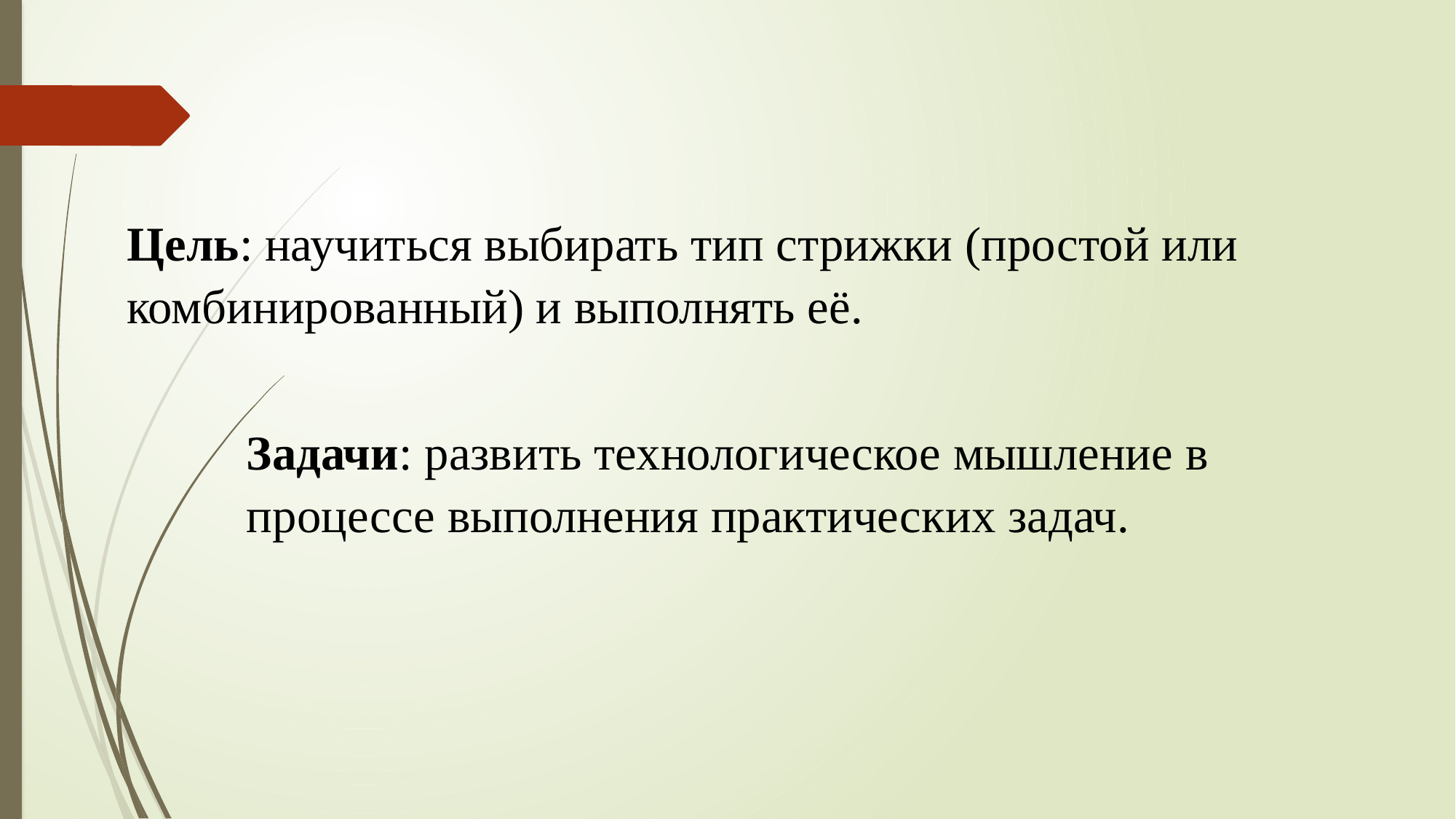

Цель: научиться выбирать тип стрижки (простой или комбинированный) и выполнять её.
Задачи: развить технологическое мышление в процессе выполнения практических задач.